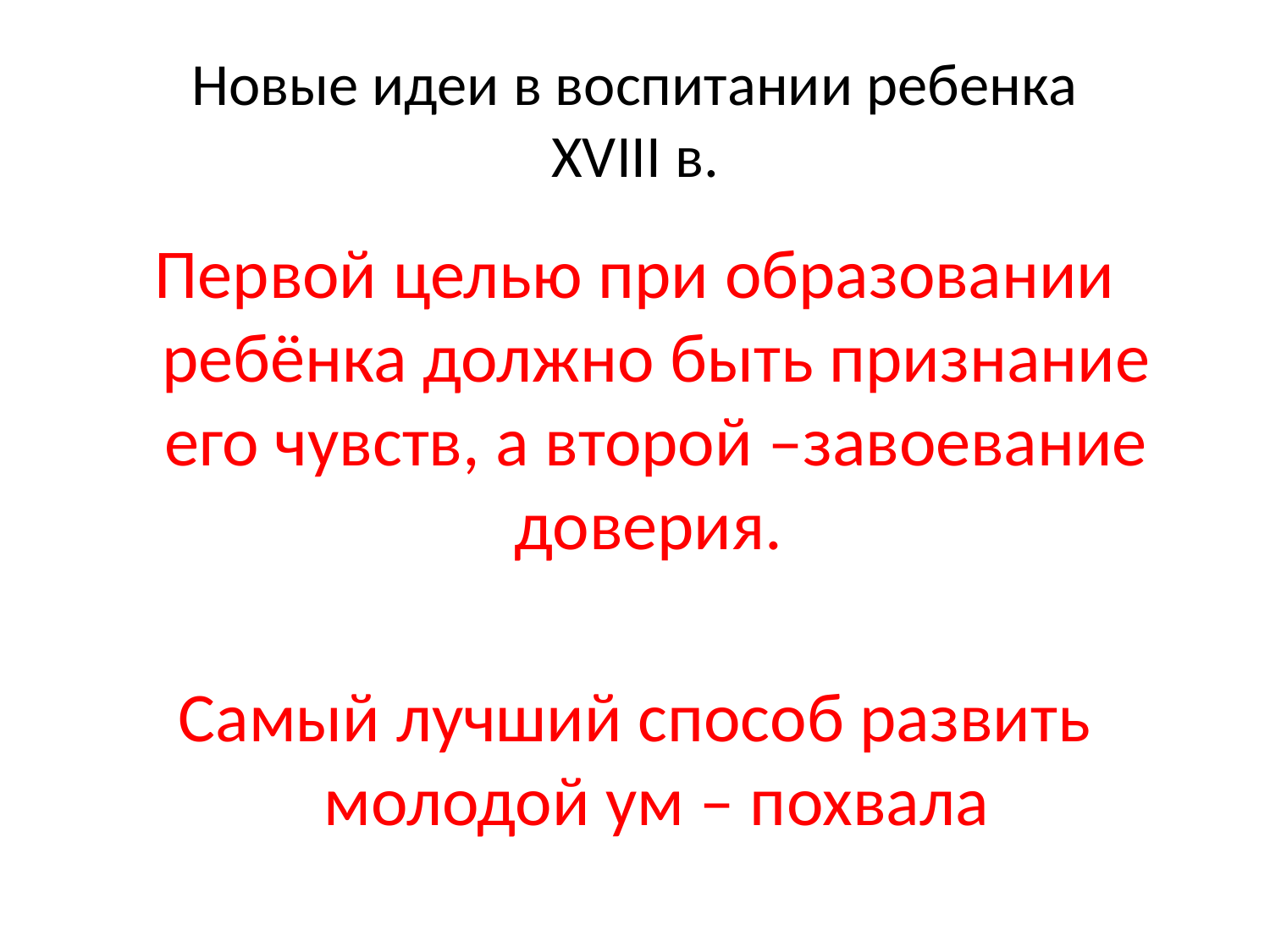

Новые идеи в воспитании ребенка
XVIII в.
Первой целью при образовании ребёнка должно быть признание его чувств, а второй –завоевание доверия.

Самый лучший способ развить молодой ум – похвала